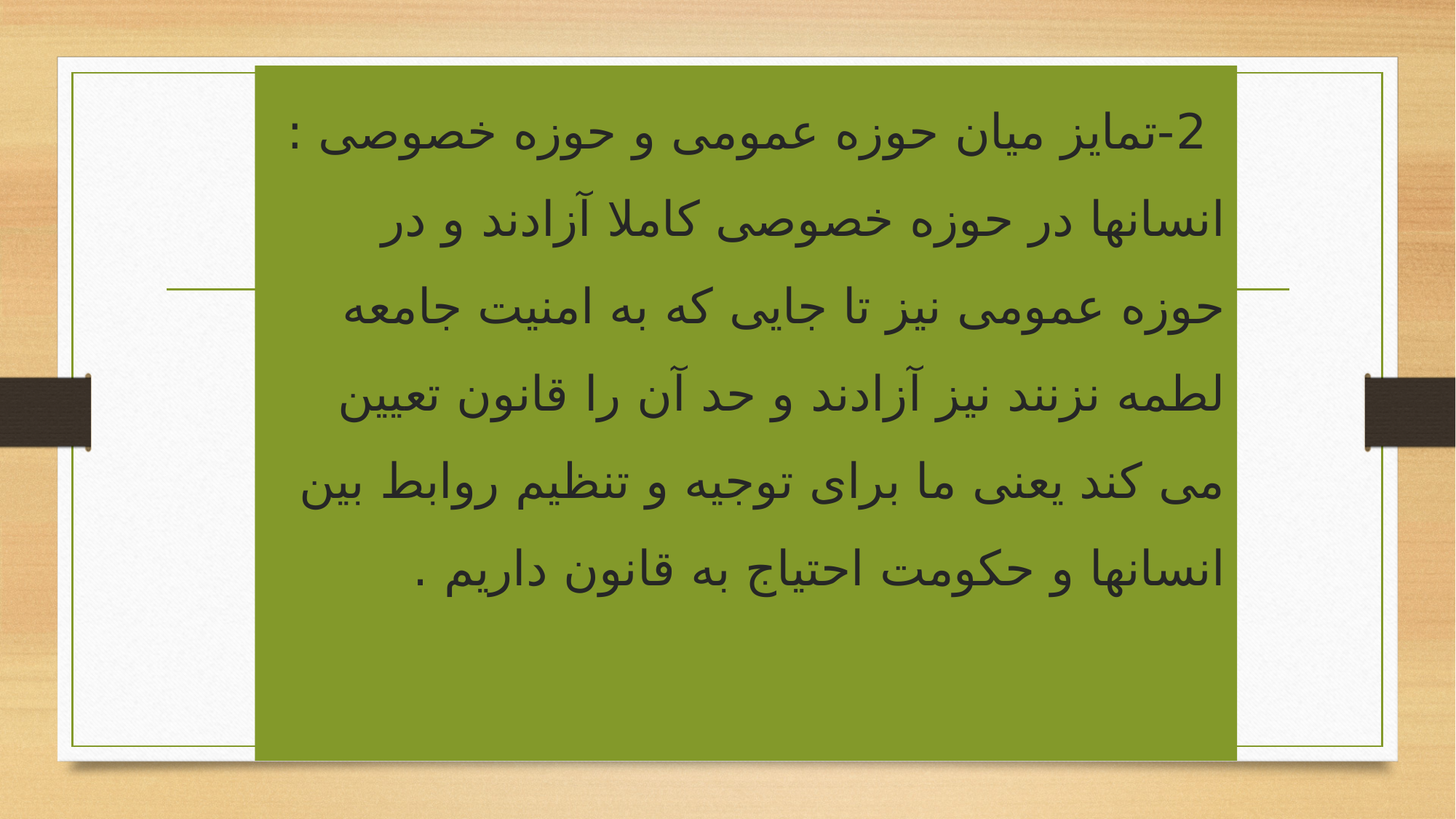

2-تمایز میان حوزه عمومی و حوزه خصوصی : انسانها در حوزه خصوصی کاملا آزادند و در حوزه عمومی نیز تا جایی که به امنیت جامعه لطمه نزنند نیز آزادند و حد آن را قانون تعیین می کند یعنی ما برای توجیه و تنظیم روابط بین انسانها و حکومت احتیاج به قانون داریم .